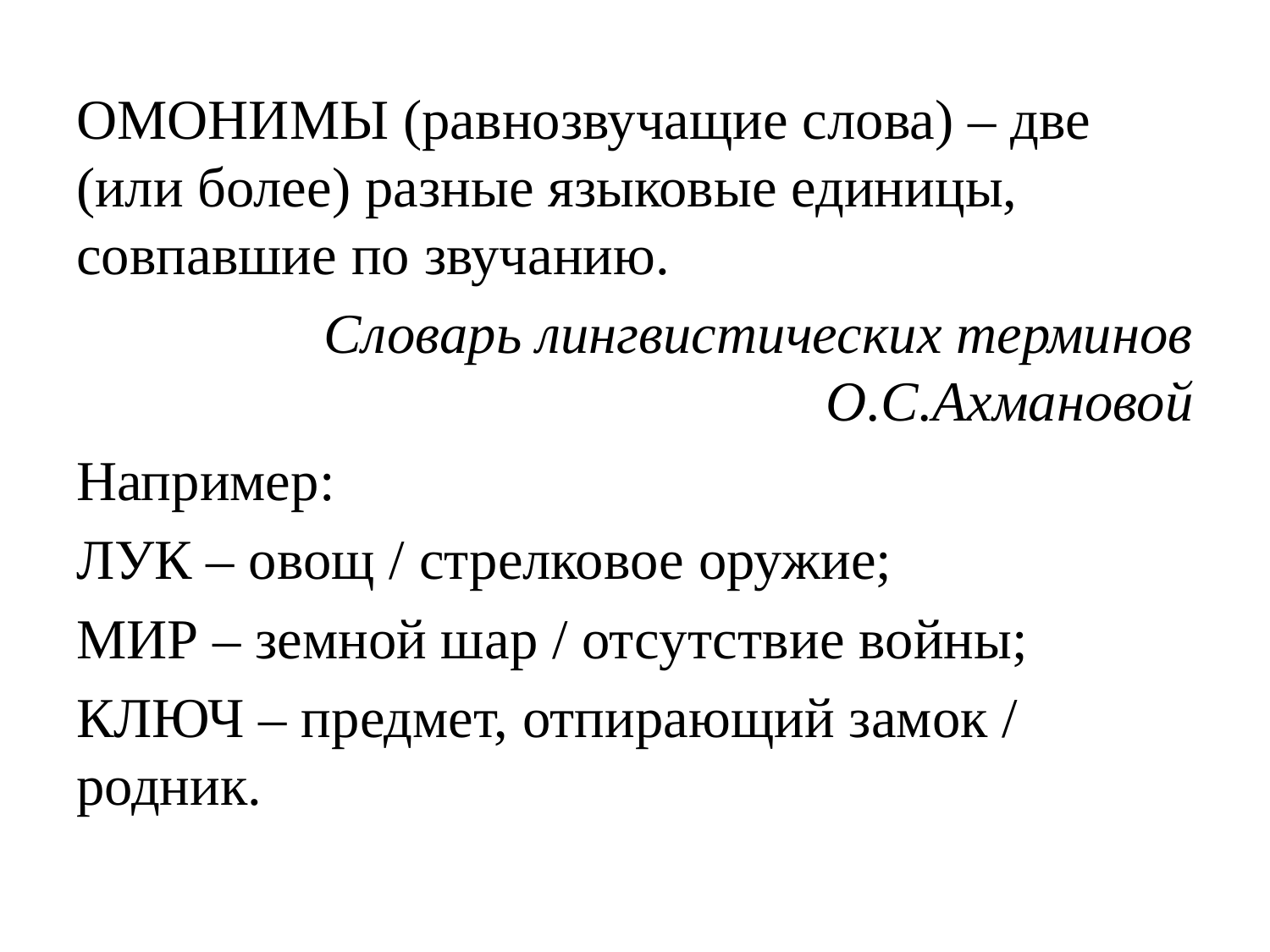

#
ОМОНИМЫ (равнозвучащие слова) – две (или более) разные языковые единицы, совпавшие по звучанию.
Словарь лингвистических терминов О.С.Ахмановой
Например:
ЛУК – овощ / стрелковое оружие;
МИР – земной шар / отсутствие войны;
КЛЮЧ – предмет, отпирающий замок / родник.